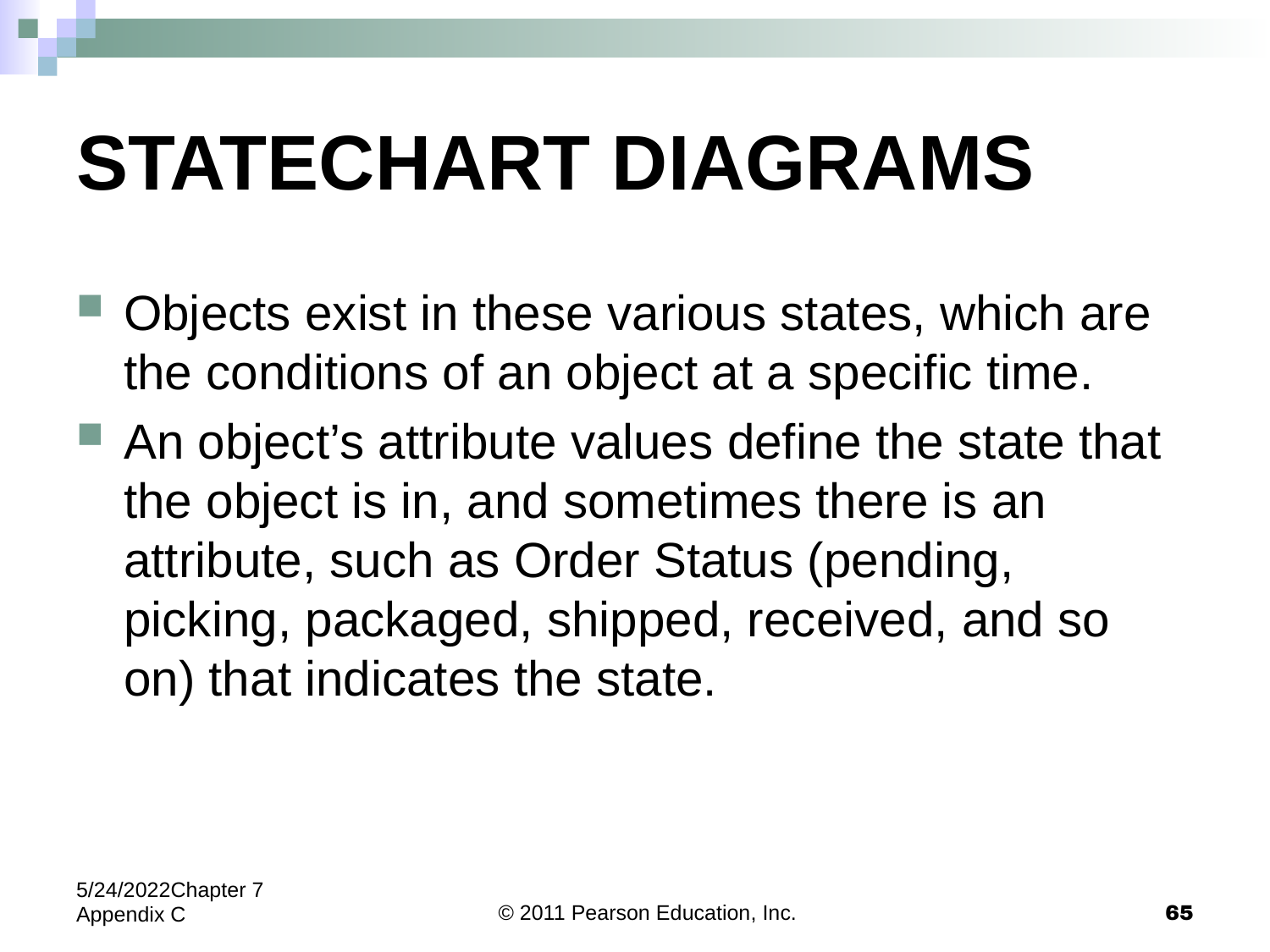

# STATECHART DIAGRAMS
Objects exist in these various states, which are the conditions of an object at a specific time.
An object’s attribute values define the state that the object is in, and sometimes there is an attribute, such as Order Status (pending, picking, packaged, shipped, received, and so on) that indicates the state.
5/24/2022Chapter 7 Appendix C
© 2011 Pearson Education, Inc.
65